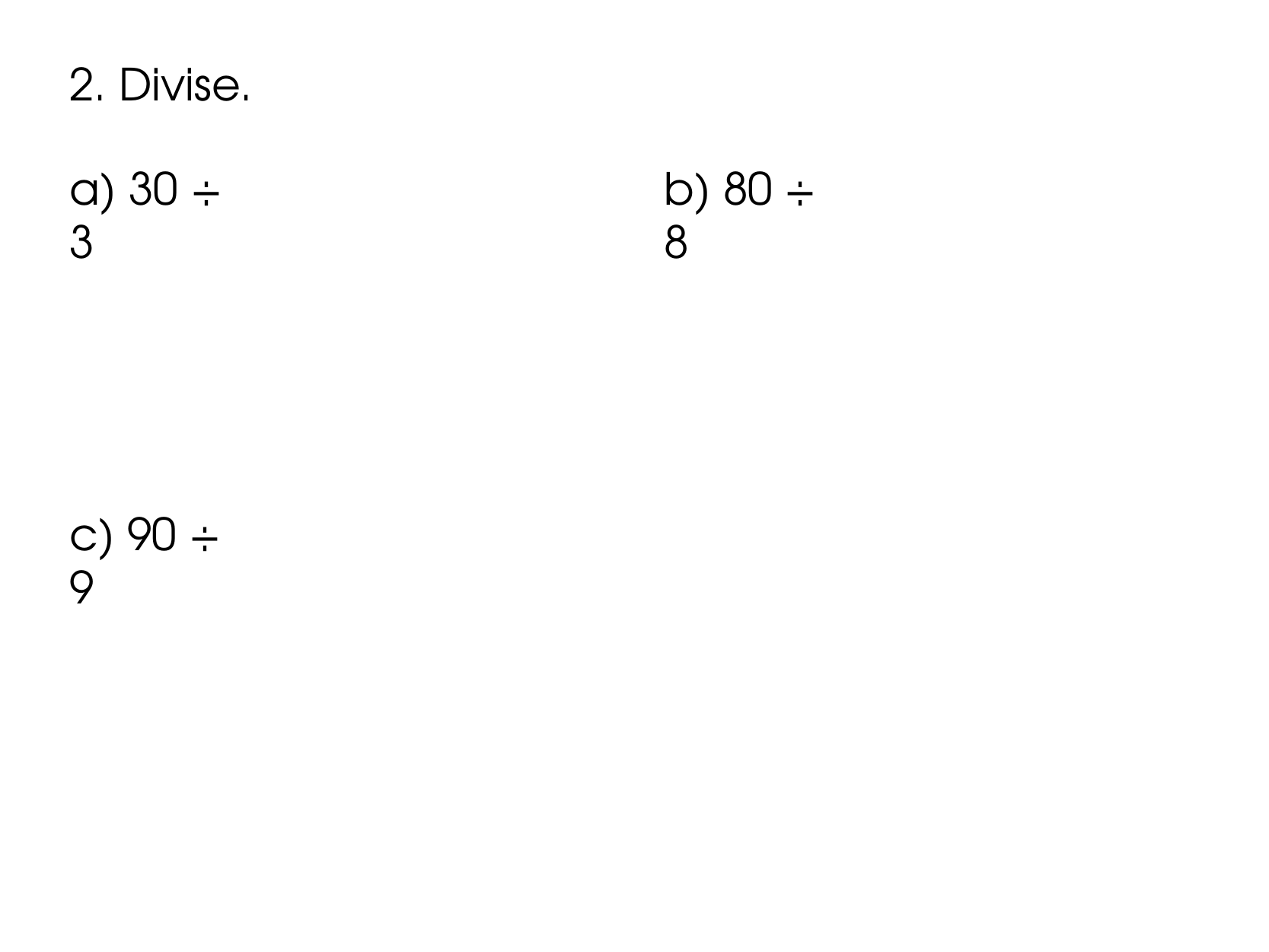

2. Divise.
a) 30 ÷ 3
b) 80 ÷ 8
c) 90 ÷ 9